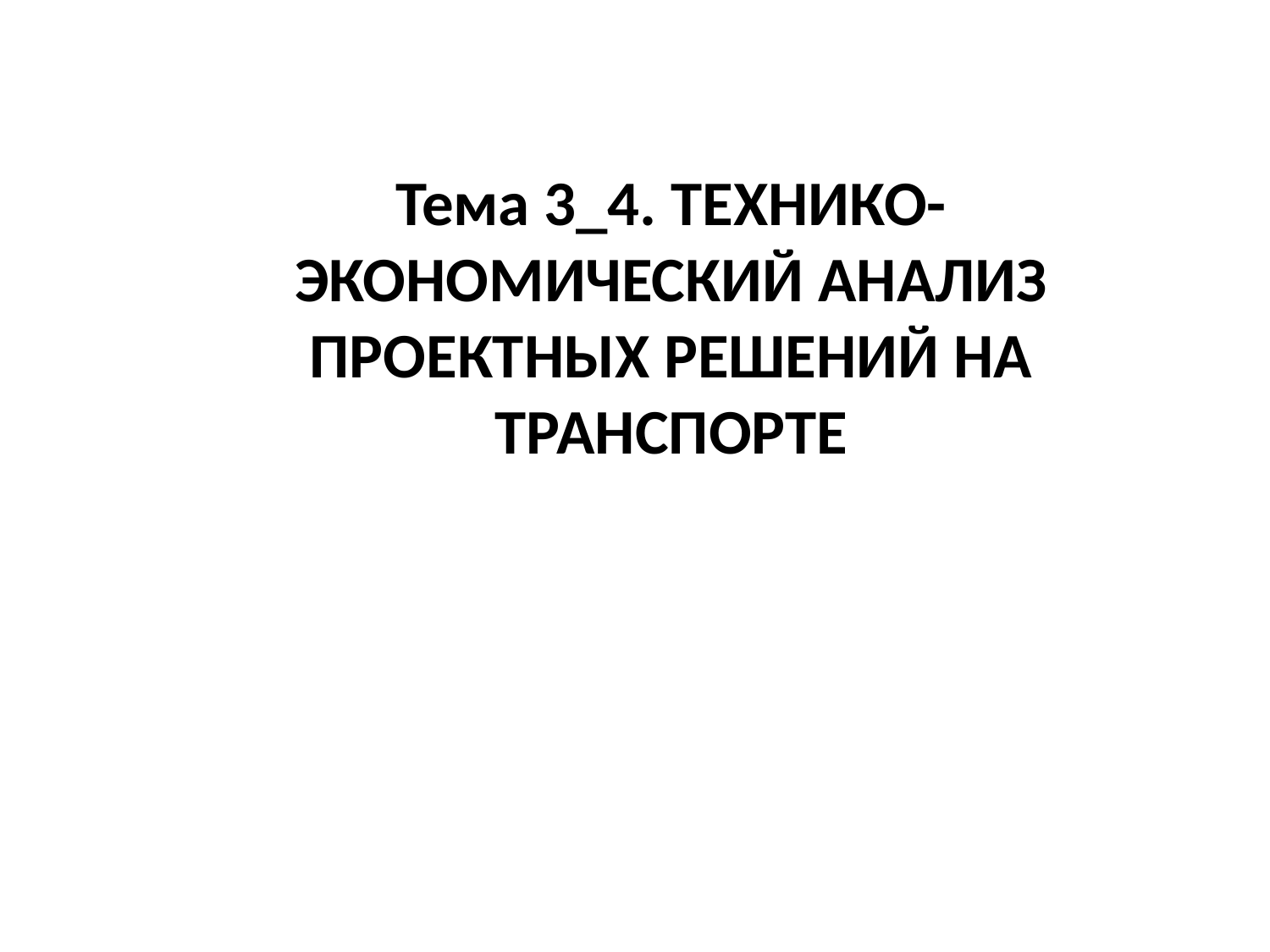

Тема 3_4. ТЕХНИКО-ЭКОНОМИЧЕСКИЙ АНАЛИЗ ПРОЕКТНЫХ РЕШЕНИЙ НА ТРАНСПОРТЕ